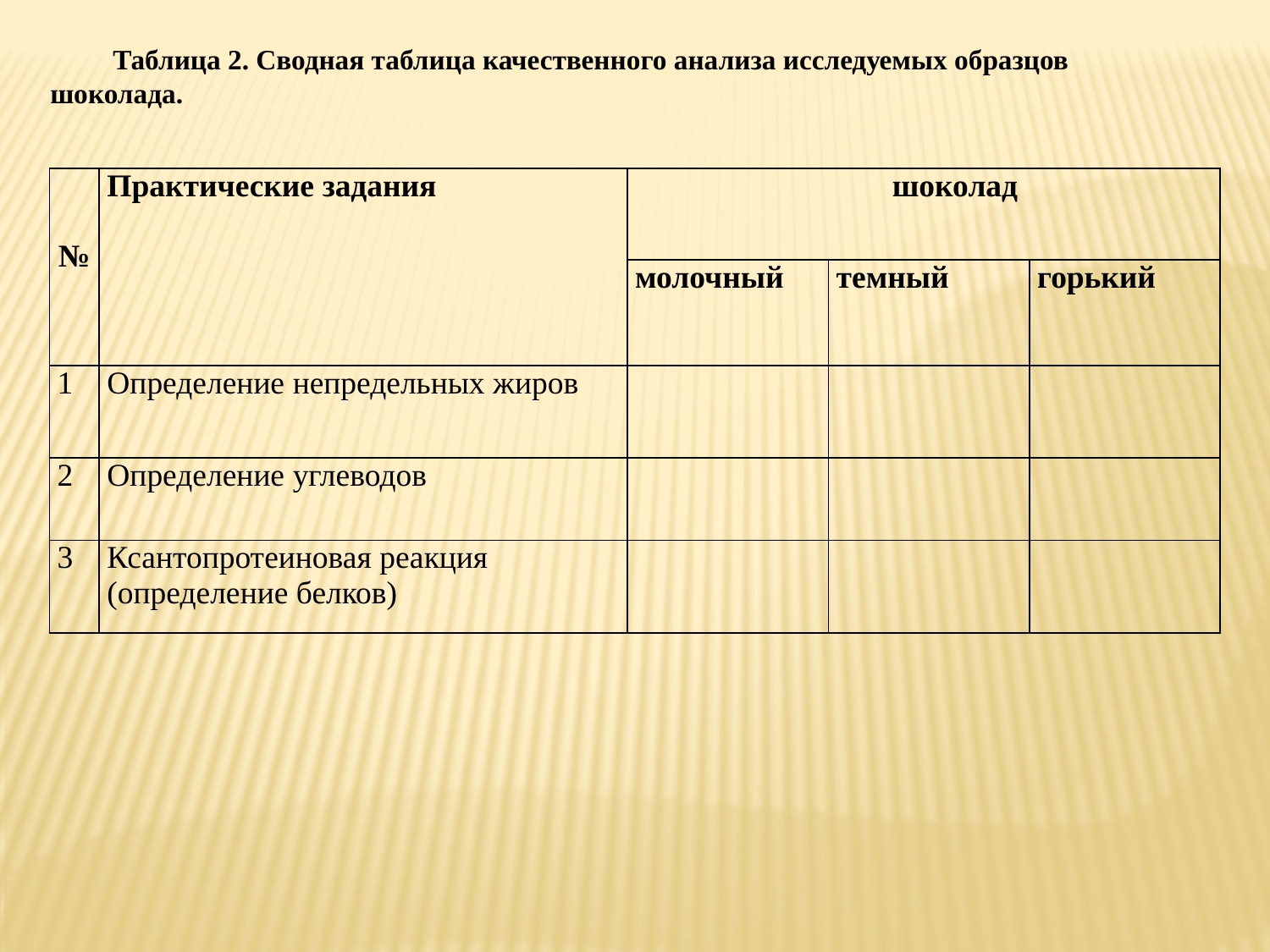

Таблица 2. Сводная таблица качественного анализа исследуемых образцов шоколада.

| № | Практические задания | шоколад |  |  |
| --- | --- | --- | --- | --- |
|  |  | молочный | темный | горький |
| 1 | Определение непредельных жиров |  |  |  |
| 2 | Определение углеводов |  |  |  |
| 3 | Ксантопротеиновая реакция (определение белков) |  |  |  |